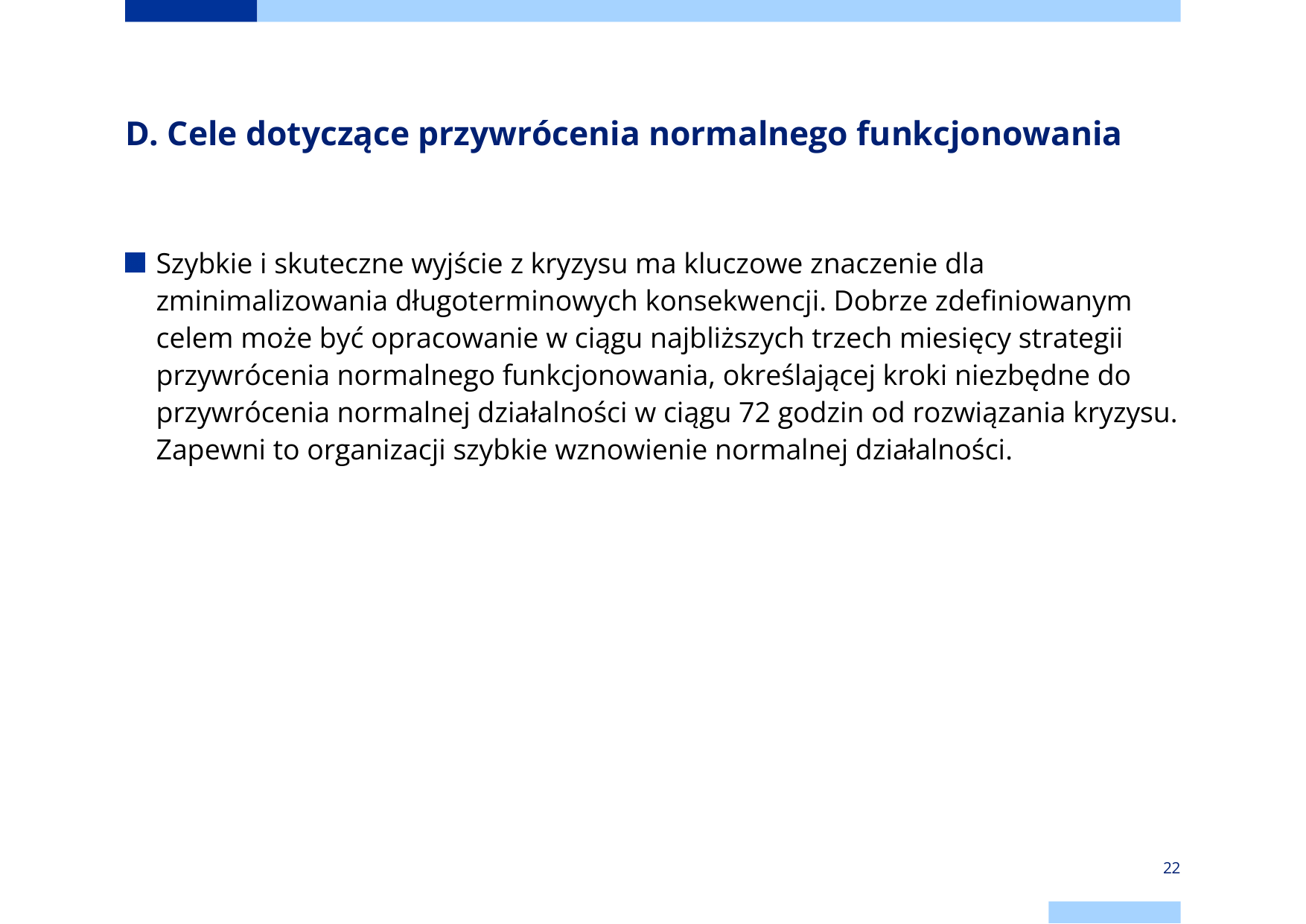

# D. Cele dotyczące przywrócenia normalnego funkcjonowania
Szybkie i skuteczne wyjście z kryzysu ma kluczowe znaczenie dla zminimalizowania długoterminowych konsekwencji. Dobrze zdefiniowanym celem może być opracowanie w ciągu najbliższych trzech miesięcy strategii przywrócenia normalnego funkcjonowania, określającej kroki niezbędne do przywrócenia normalnej działalności w ciągu 72 godzin od rozwiązania kryzysu. Zapewni to organizacji szybkie wznowienie normalnej działalności.

22